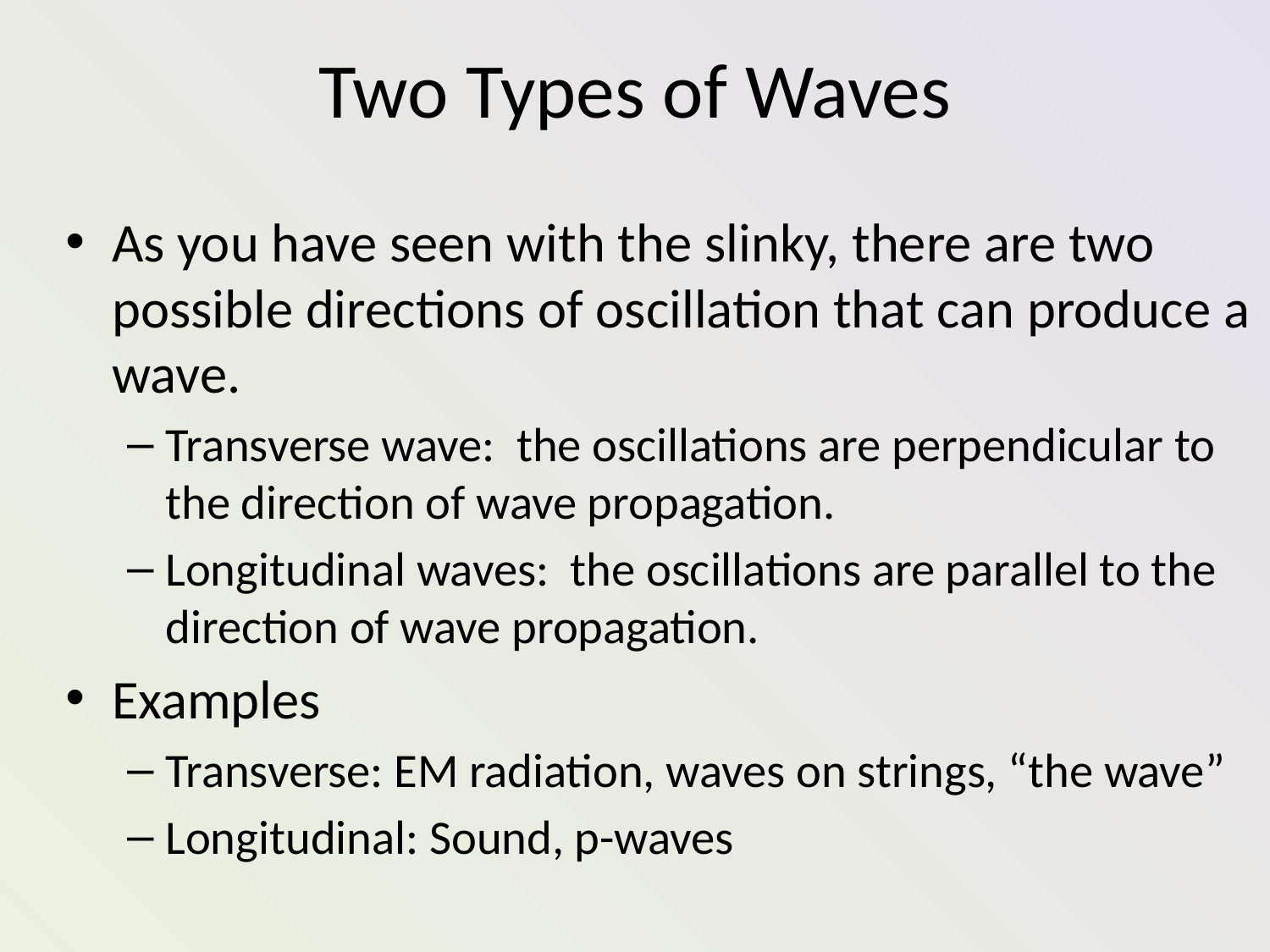

# Two Types of Waves
As you have seen with the slinky, there are two possible directions of oscillation that can produce a wave.
Transverse wave:  the oscillations are perpendicular to the direction of wave propagation.
Longitudinal waves:  the oscillations are parallel to the direction of wave propagation.
Examples
Transverse: EM radiation, waves on strings, “the wave”
Longitudinal: Sound, p-waves